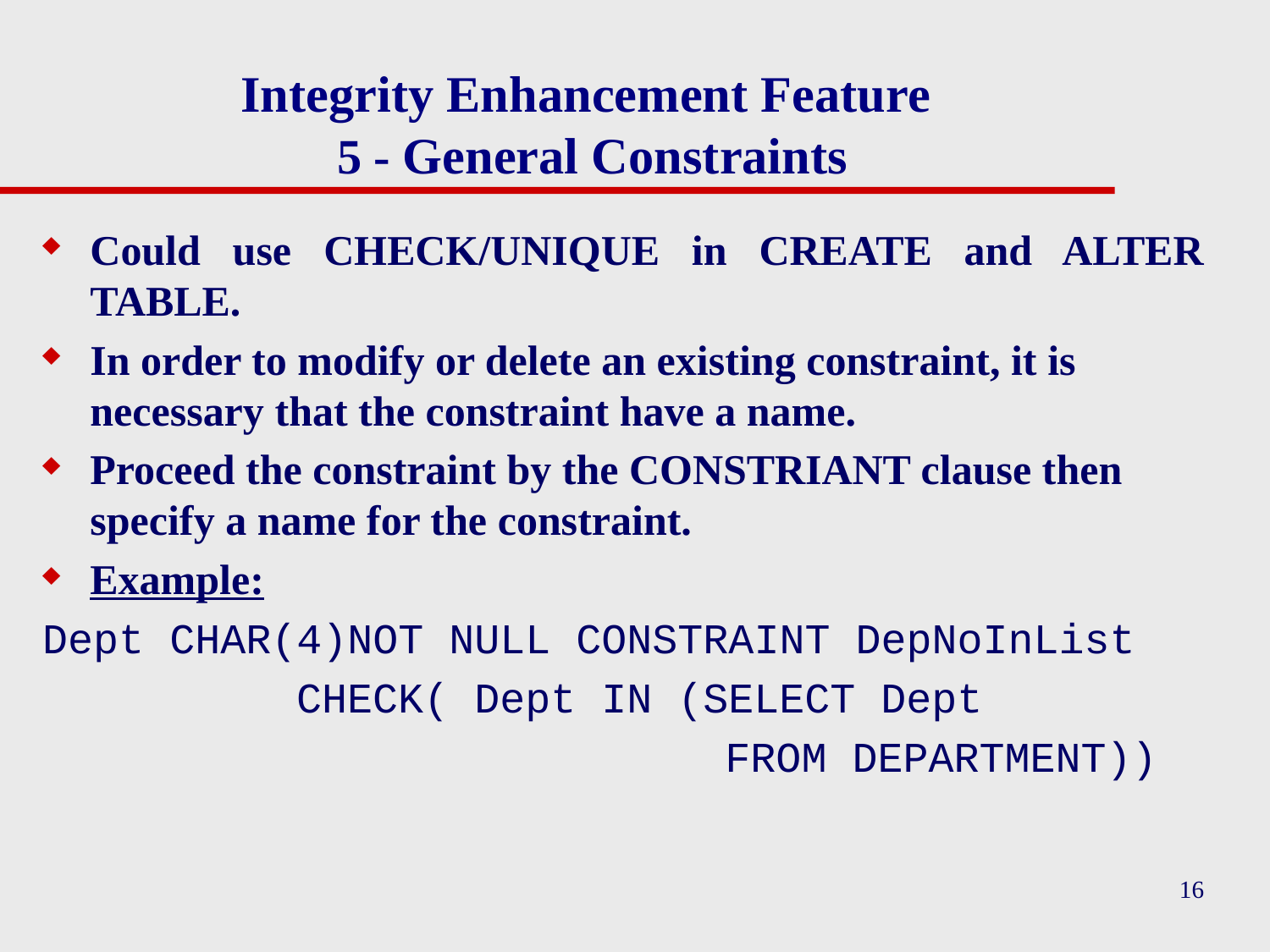

# Integrity Enhancement Feature 5 - General Constraints
Could use CHECK/UNIQUE in CREATE and ALTER TABLE.
In order to modify or delete an existing constraint, it is necessary that the constraint have a name.
Proceed the constraint by the CONSTRIANT clause then specify a name for the constraint.
Example:
Dept CHAR(4)NOT NULL CONSTRAINT DepNoInList
          CHECK( Dept IN (SELECT Dept
						FROM DEPARTMENT))
16